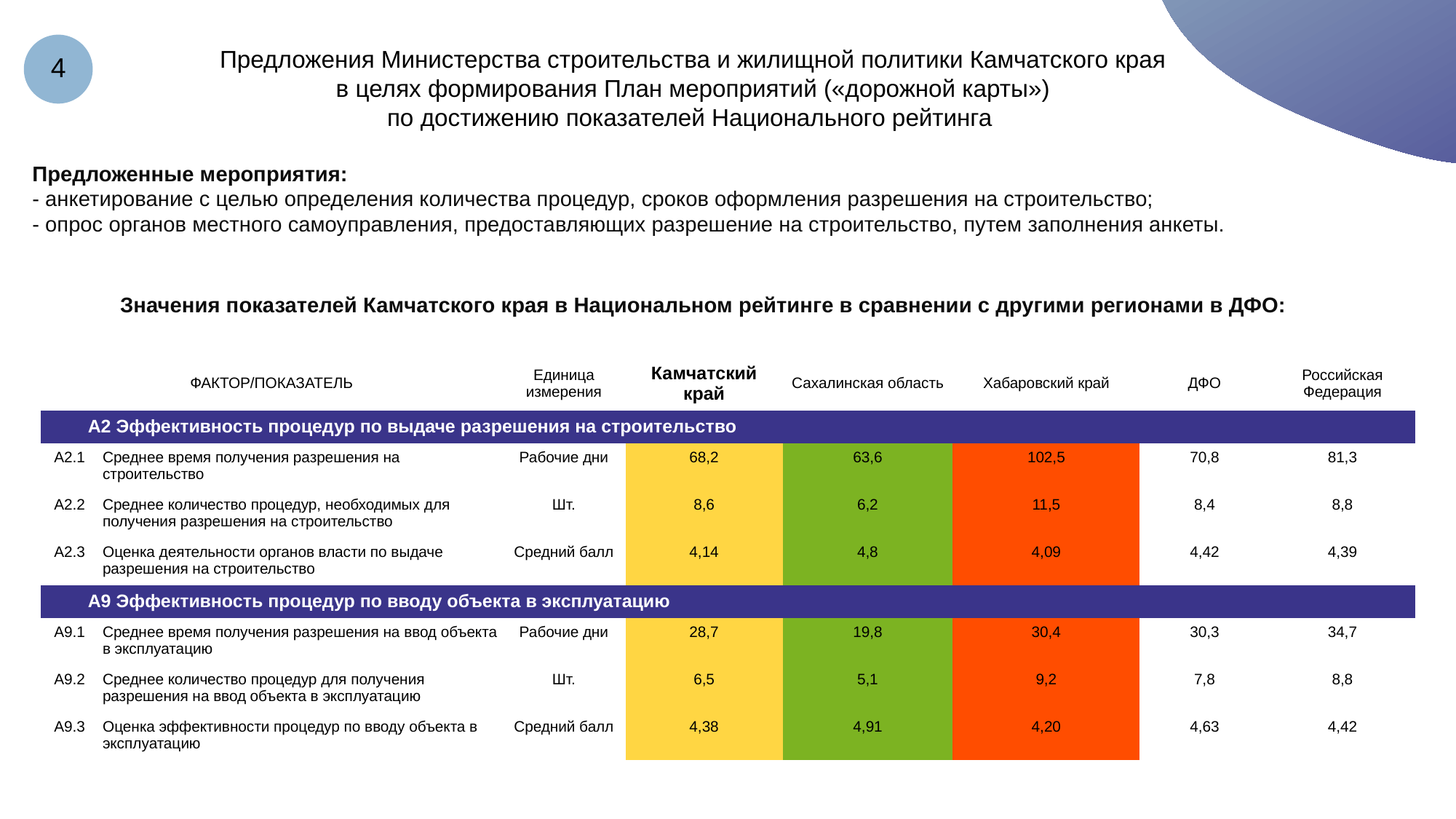

4
Предложения Министерства строительства и жилищной политики Камчатского края
в целях формирования План мероприятий («дорожной карты»)
по достижению показателей Национального рейтинга
Предложенные мероприятия:
- анкетирование с целью определения количества процедур, сроков оформления разрешения на строительство;
- опрос органов местного самоуправления, предоставляющих разрешение на строительство, путем заполнения анкеты.
Значения показателей Камчатского края в Национальном рейтинге в сравнении с другими регионами в ДФО:
| ФАКТОР/ПОКАЗАТЕЛЬ |  | Единица измерения | Камчатский край | Сахалинская область | Хабаровский край | ДФО | Российская Федерация |
| --- | --- | --- | --- | --- | --- | --- | --- |
| А2 Эффективность процедур по выдаче разрешения на строительство |  |  |  |  |  |  |  |
| А2.1 | Среднее время получения разрешения на строительство | Рабочие дни | 68,2 | 63,6 | 102,5 | 70,8 | 81,3 |
| А2.2 | Среднее количество процедур, необходимых для получения разрешения на строительство | Шт. | 8,6 | 6,2 | 11,5 | 8,4 | 8,8 |
| А2.3 | Оценка деятельности органов власти по выдаче разрешения на строительство | Средний балл | 4,14 | 4,8 | 4,09 | 4,42 | 4,39 |
| А9 Эффективность процедур по вводу объекта в эксплуатацию |  |  |  |  |  |  |  |
| А9.1 | Среднее время получения разрешения на ввод объекта в эксплуатацию | Рабочие дни | 28,7 | 19,8 | 30,4 | 30,3 | 34,7 |
| А9.2 | Среднее количество процедур для получения разрешения на ввод объекта в эксплуатацию | Шт. | 6,5 | 5,1 | 9,2 | 7,8 | 8,8 |
| А9.3 | Оценка эффективности процедур по вводу объекта в эксплуатацию | Средний балл | 4,38 | 4,91 | 4,20 | 4,63 | 4,42 |